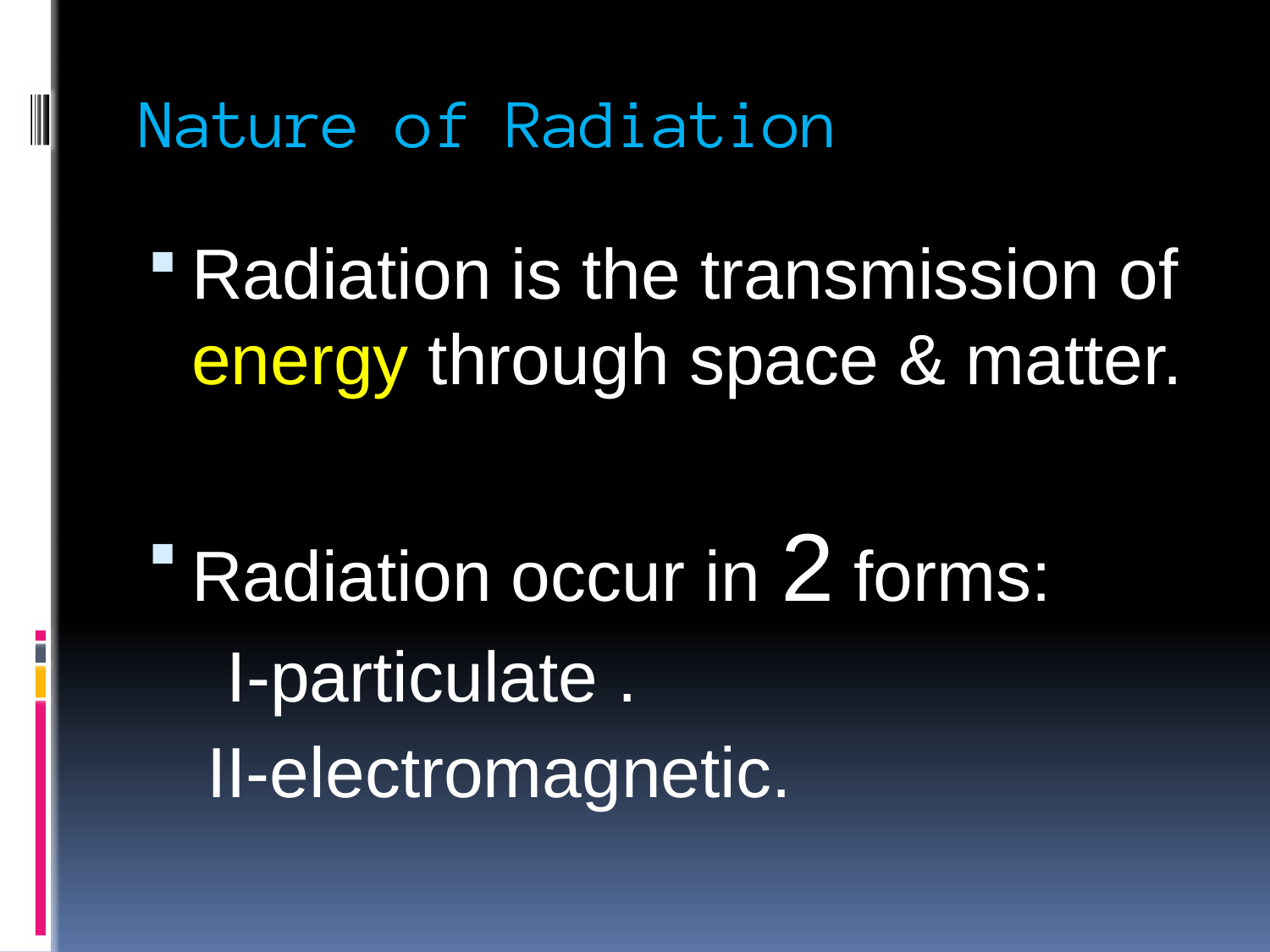

# Nature of Radiation
Radiation is the transmission of energy through space & matter.

Radiation occur in 2 forms:
    I-particulate .
   II-electromagnetic.